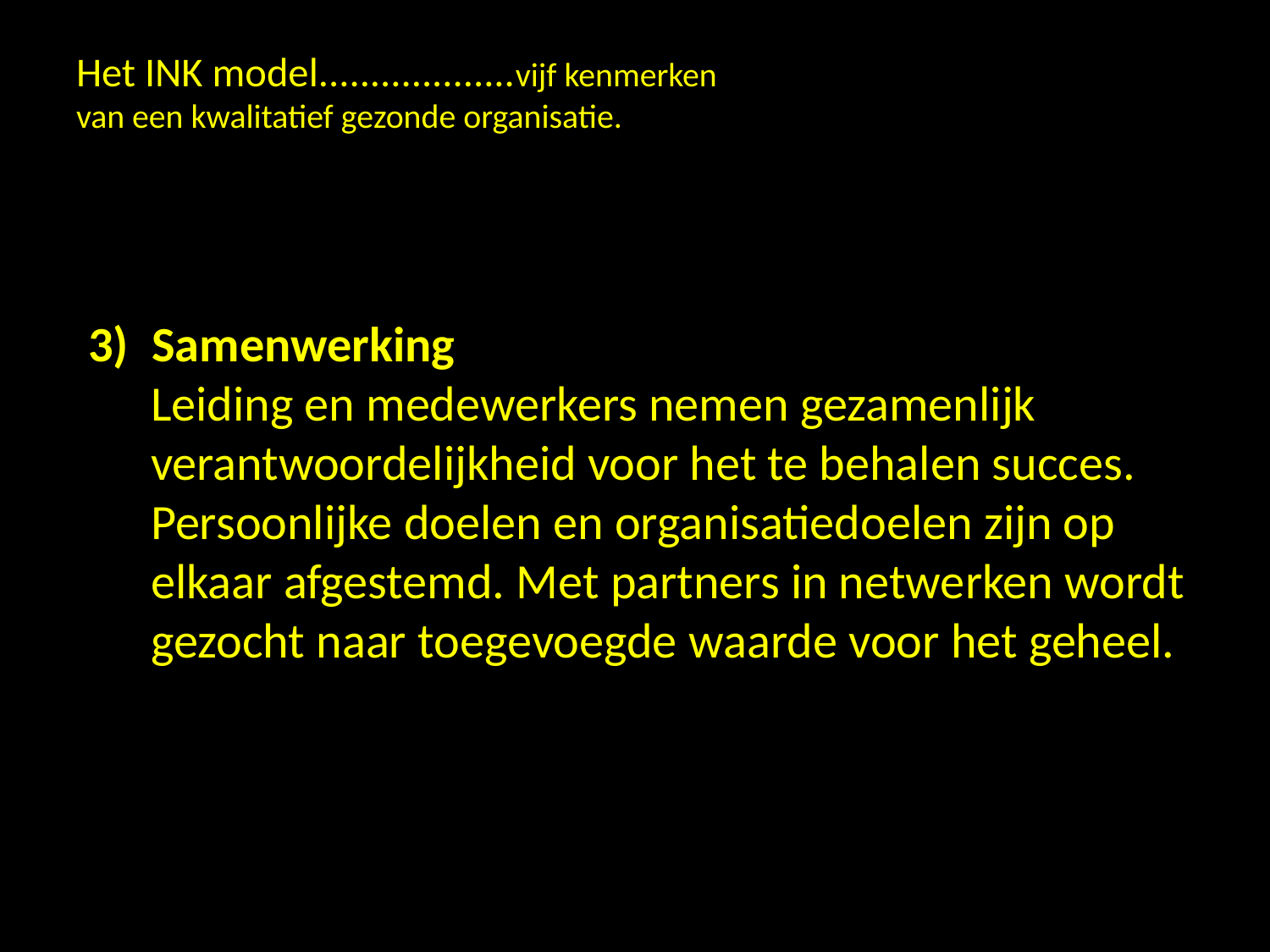

# Het INK model...................vijf kenmerken van een kwalitatief gezonde organisatie.
3)	Samenwerking
	Leiding en medewerkers nemen gezamenlijk verantwoordelijkheid voor het te behalen succes. Persoonlijke doelen en organisatiedoelen zijn op elkaar afgestemd. Met partners in netwerken wordt gezocht naar toegevoegde waarde voor het geheel.